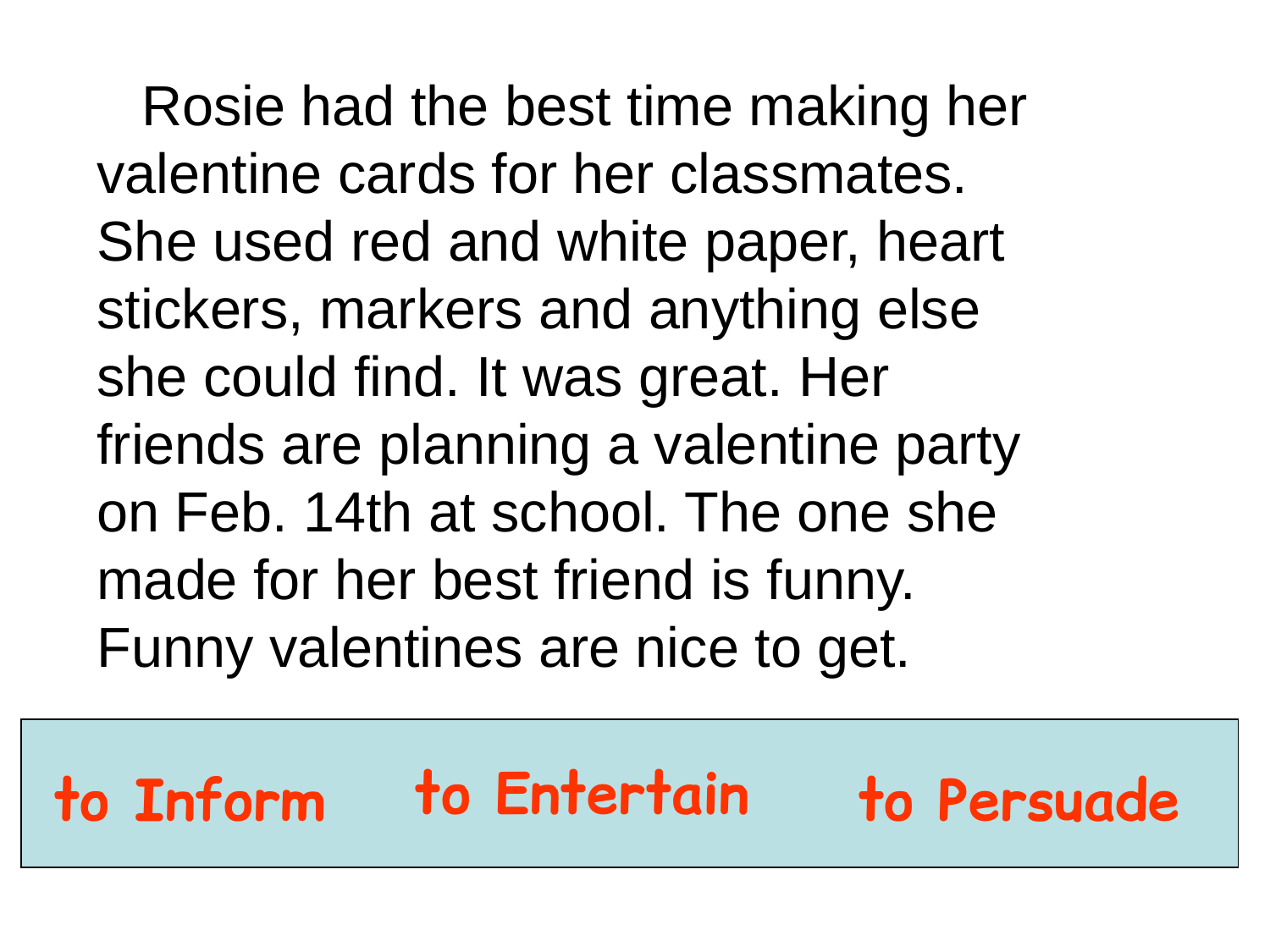

Rosie had the best time making her valentine cards for her classmates. She used red and white paper, heart stickers, markers and anything else she could find. It was great. Her friends are planning a valentine party on Feb. 14th at school. The one she made for her best friend is funny. Funny valentines are nice to get.
 to Inform

 to Persuade
to Entertain